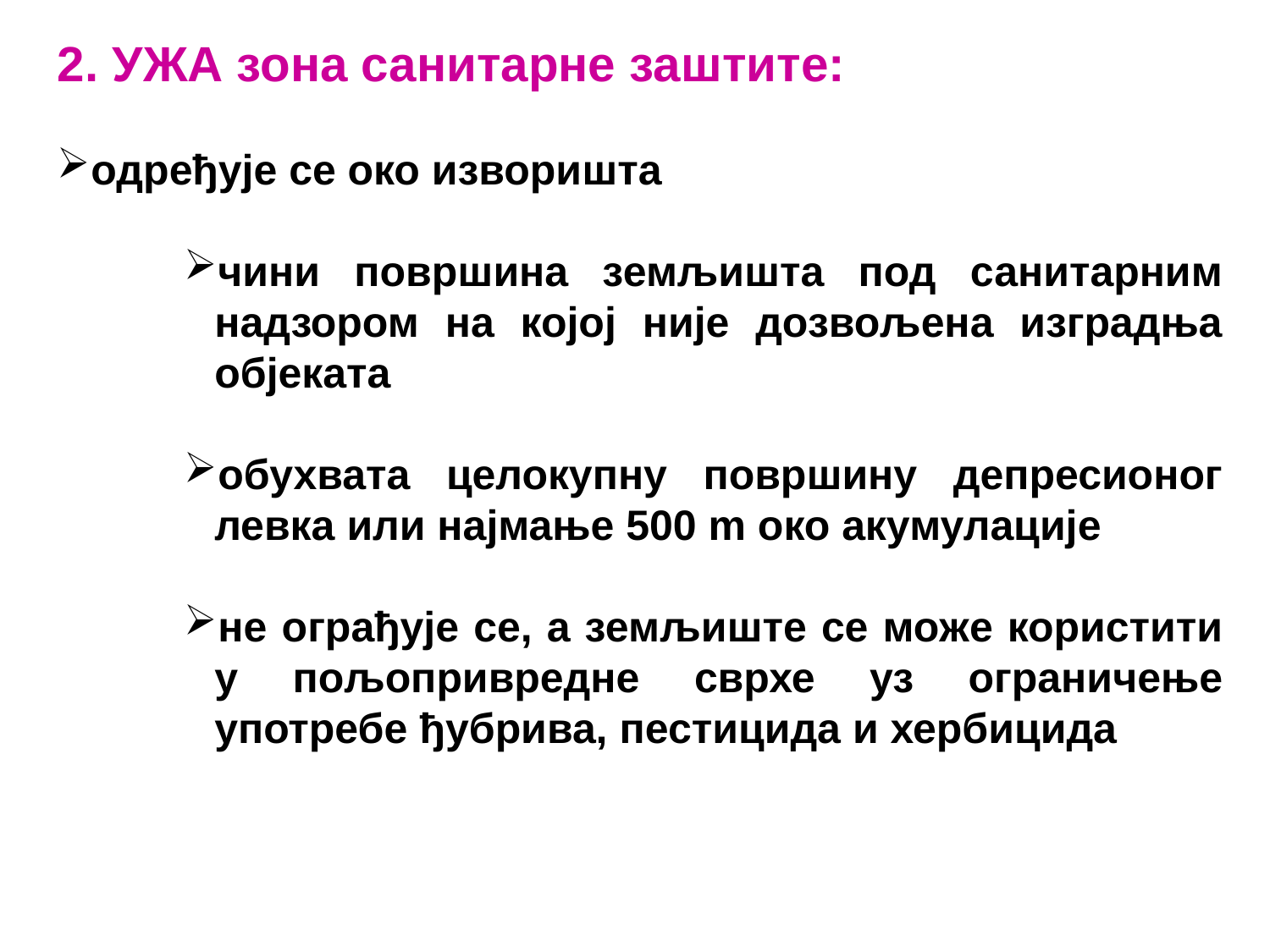

2. УЖА зона санитарне заштите:

одређује се око изворишта

чини површина земљишта под санитарним надзором на којој није дозвољена изградња објеката

обухвата целокупну површину депресионог левка или најмање 500 m око акумулације

не ограђује се, а земљиште се може користити у пољопривредне сврхе уз ограничење употребе ђубрива, пестицида и хербицида